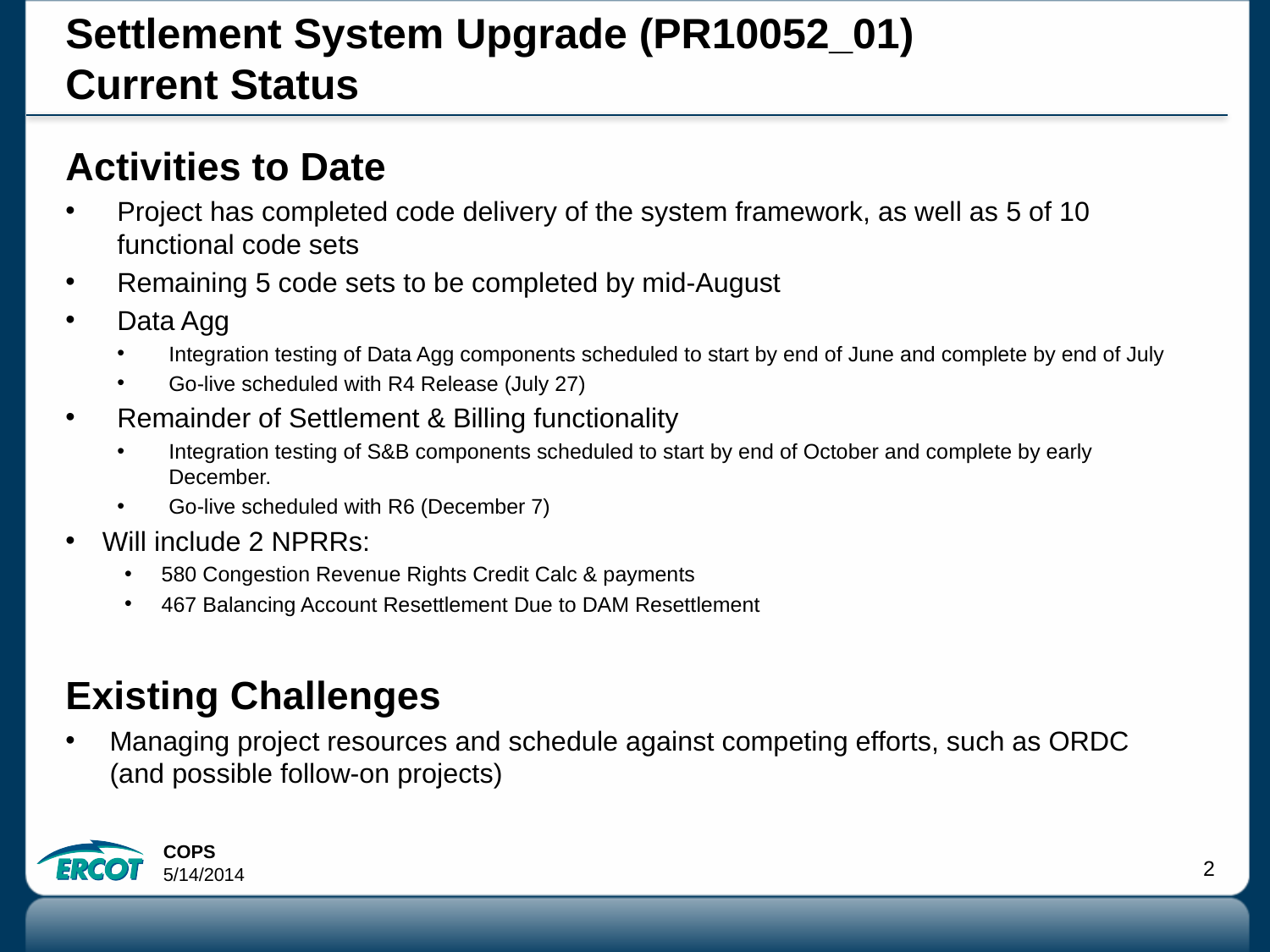

# Settlement System Upgrade (PR10052_01) Current Status
Activities to Date
Project has completed code delivery of the system framework, as well as 5 of 10 functional code sets
Remaining 5 code sets to be completed by mid-August
Data Agg
Integration testing of Data Agg components scheduled to start by end of June and complete by end of July
Go-live scheduled with R4 Release (July 27)
Remainder of Settlement & Billing functionality
Integration testing of S&B components scheduled to start by end of October and complete by early December.
Go-live scheduled with R6 (December 7)
Will include 2 NPRRs:
580 Congestion Revenue Rights Credit Calc & payments
467 Balancing Account Resettlement Due to DAM Resettlement

Existing Challenges
Managing project resources and schedule against competing efforts, such as ORDC (and possible follow-on projects)